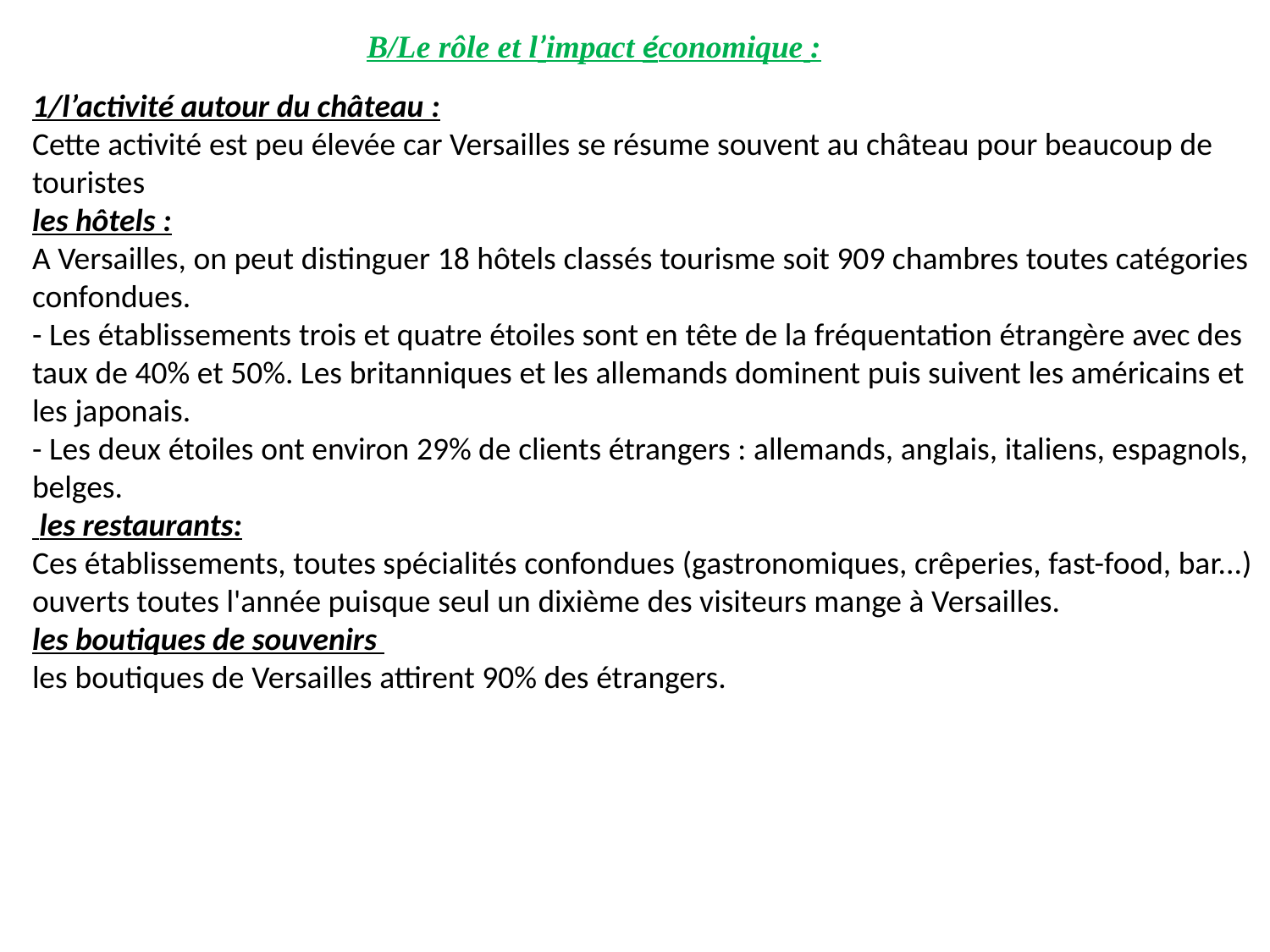

B/Le rôle et l’impact économique :
1/l’activité autour du château :
Cette activité est peu élevée car Versailles se résume souvent au château pour beaucoup de touristes
les hôtels :
A Versailles, on peut distinguer 18 hôtels classés tourisme soit 909 chambres toutes catégories confondues.
- Les établissements trois et quatre étoiles sont en tête de la fréquentation étrangère avec des taux de 40% et 50%. Les britanniques et les allemands dominent puis suivent les américains et les japonais. 
- Les deux étoiles ont environ 29% de clients étrangers : allemands, anglais, italiens, espagnols, belges.
 les restaurants:
Ces établissements, toutes spécialités confondues (gastronomiques, crêperies, fast-food, bar...) ouverts toutes l'année puisque seul un dixième des visiteurs mange à Versailles.
les boutiques de souvenirs
les boutiques de Versailles attirent 90% des étrangers.